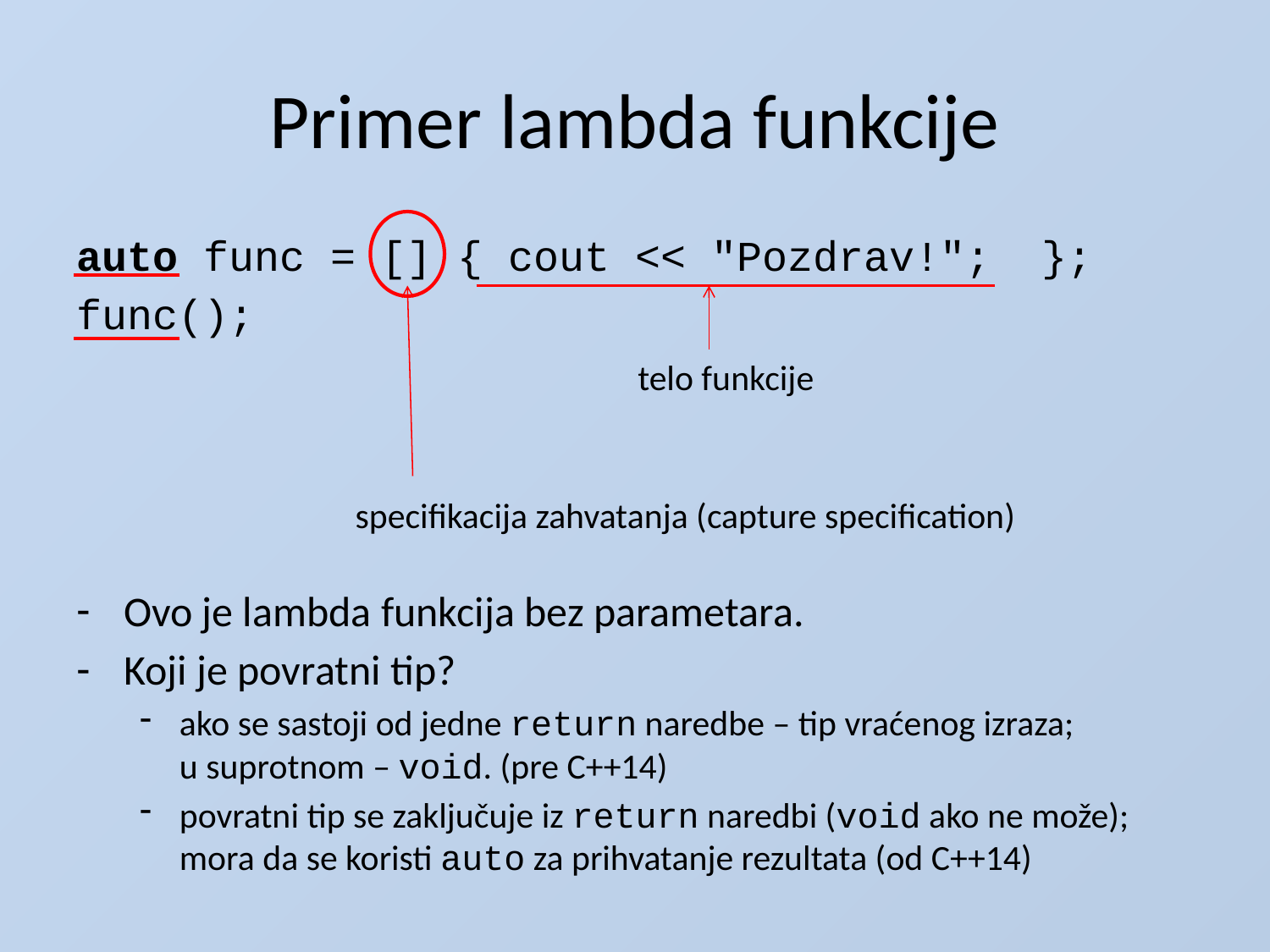

# Primer lambda funkcije

specifikacija zahvatanja (capture specification)
auto func = [] { cout << "Pozdrav!";  };
func();

Ovo je lambda funkcija bez parametara.
Koji je povratni tip?
ako se sastoji od jedne return naredbe – tip vraćenog izraza;
u suprotnom – void. (pre C++14)
povratni tip se zaključuje iz return naredbi (void ako ne može);
mora da se koristi auto za prihvatanje rezultata (od C++14)
telo funkcije